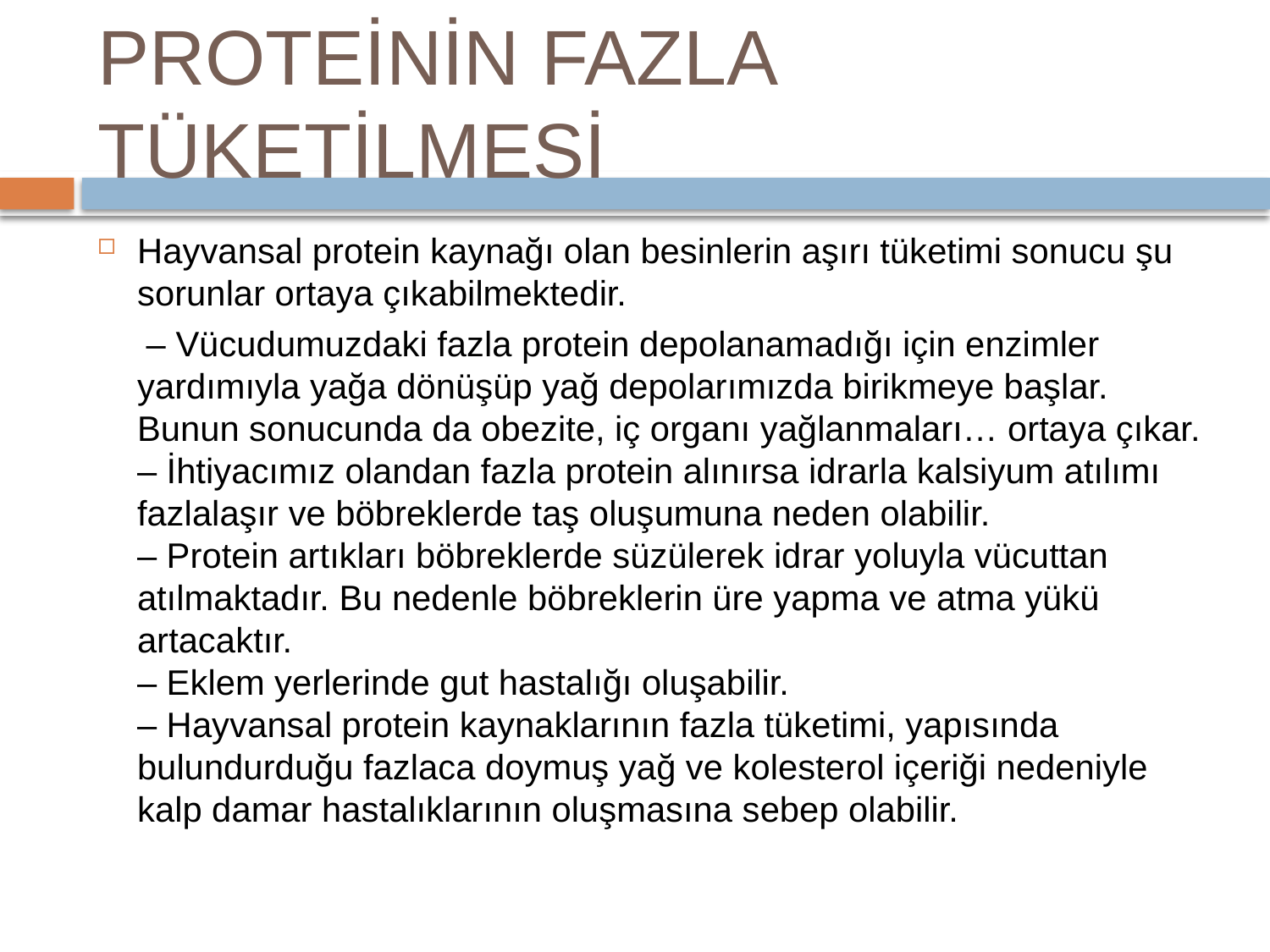

# PROTEİNİN FAZLA TÜKETİLMESİ
Hayvansal protein kaynağı olan besinlerin aşırı tüketimi sonucu şu sorunlar ortaya çıkabilmektedir.
     – Vücudumuzdaki fazla protein depolanamadığı için enzimler yardımıyla yağa dönüşüp yağ depolarımızda birikmeye başlar. Bunun sonucunda da obezite, iç organı yağlanmaları… ortaya çıkar.
– İhtiyacımız olandan fazla protein alınırsa idrarla kalsiyum atılımı fazlalaşır ve böbreklerde taş oluşumuna neden olabilir.
– Protein artıkları böbreklerde süzülerek idrar yoluyla vücuttan atılmaktadır. Bu nedenle böbreklerin üre yapma ve atma yükü artacaktır.
– Eklem yerlerinde gut hastalığı oluşabilir.
– Hayvansal protein kaynaklarının fazla tüketimi, yapısında bulundurduğu fazlaca doymuş yağ ve kolesterol içeriği nedeniyle kalp damar hastalıklarının oluşmasına sebep olabilir.